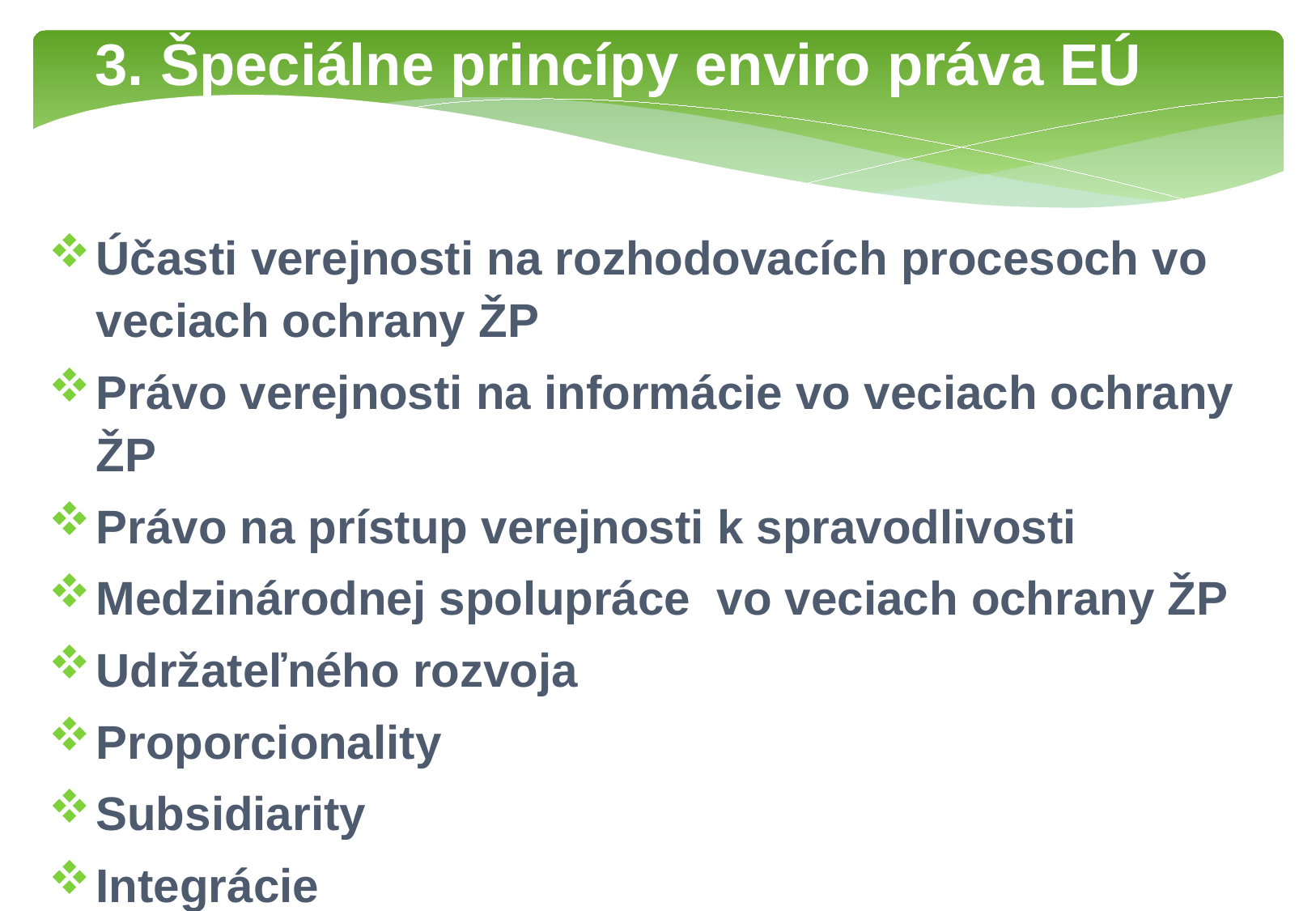

3. Špeciálne princípy enviro práva EÚ
Účasti verejnosti na rozhodovacích procesoch vo veciach ochrany ŽP
Právo verejnosti na informácie vo veciach ochrany ŽP
Právo na prístup verejnosti k spravodlivosti
Medzinárodnej spolupráce  vo veciach ochrany ŽP
Udržateľného rozvoja
Proporcionality
Subsidiarity
Integrácie